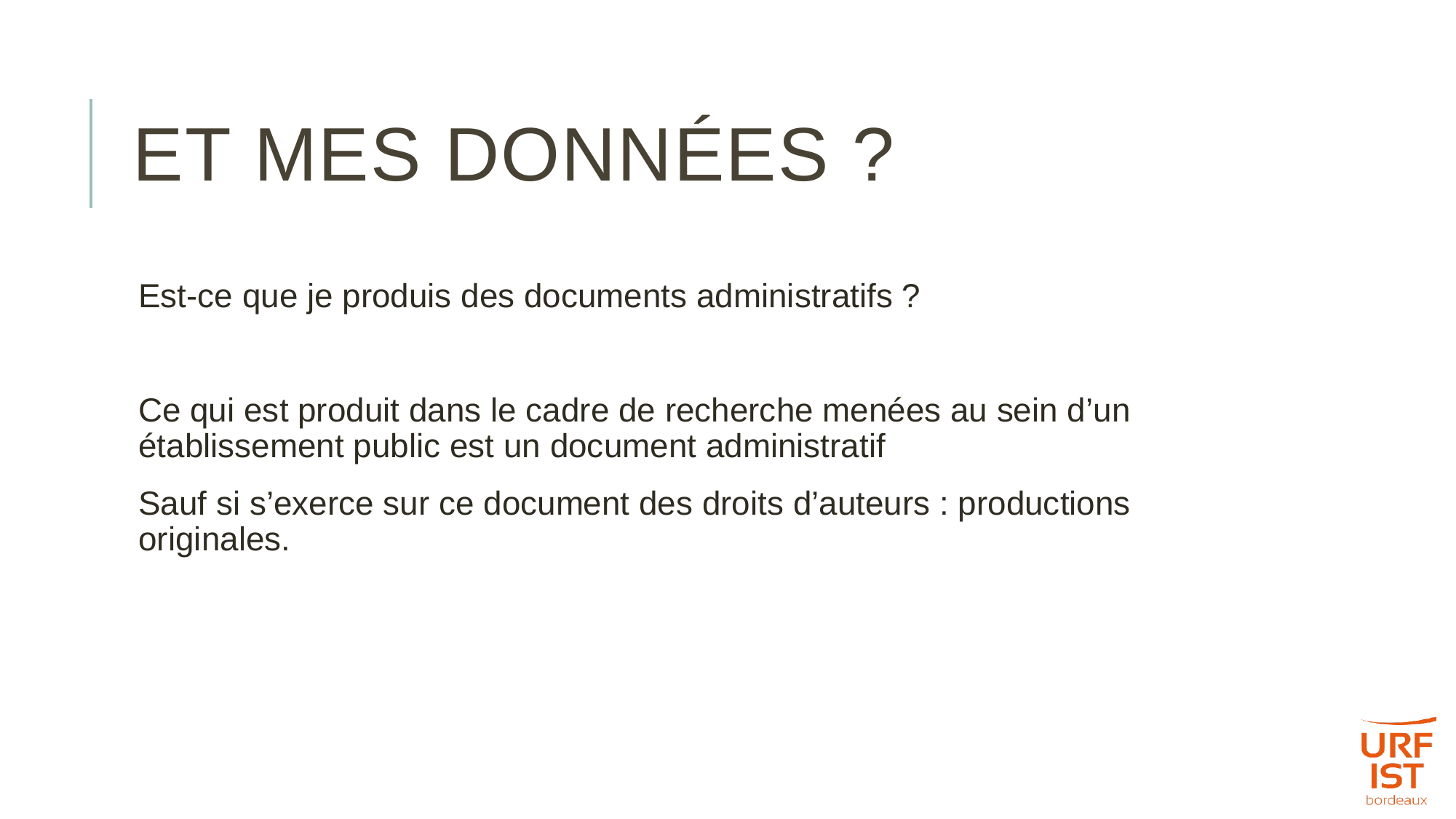

# Et mes données ?
Est-ce que je produis des documents administratifs ?

Ce qui est produit dans le cadre de recherche menées au sein d’un établissement public est un document administratif
Sauf si s’exerce sur ce document des droits d’auteurs : productions originales.